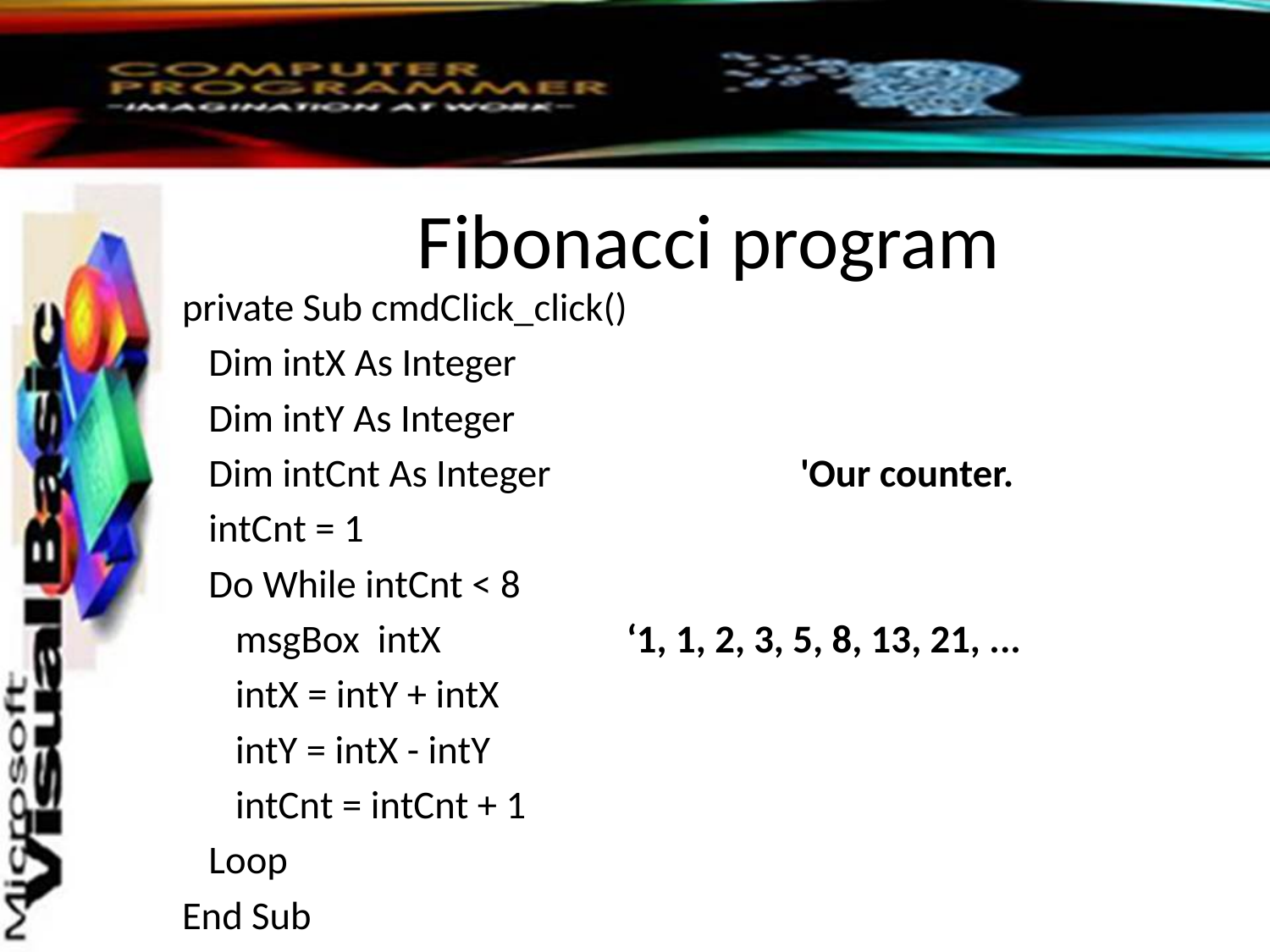

# Fibonacci program
private Sub cmdClick_click()
   Dim intX As Integer
   Dim intY As Integer
   Dim intCnt As Integer                            'Our counter.
   intCnt = 1
   Do While intCnt < 8
      msgBox  intX		          ‘1, 1, 2, 3, 5, 8, 13, 21, ...
      intX = intY + intX
      intY = intX - intY
      intCnt = intCnt + 1
   Loop
End Sub